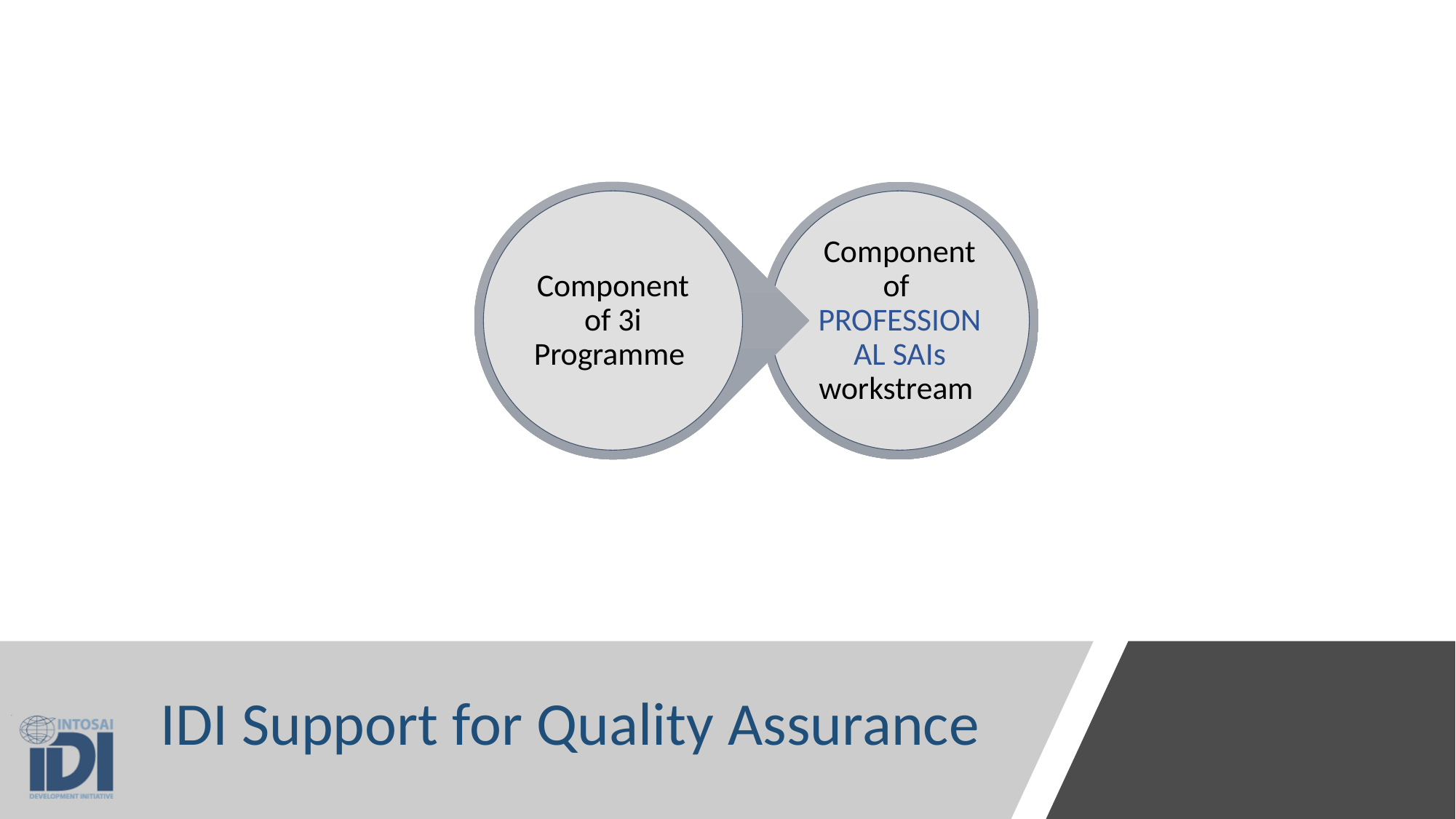

Component of  Professional SAIs workstream
Component of 3i Programme

# IDI Support for Quality Assurance